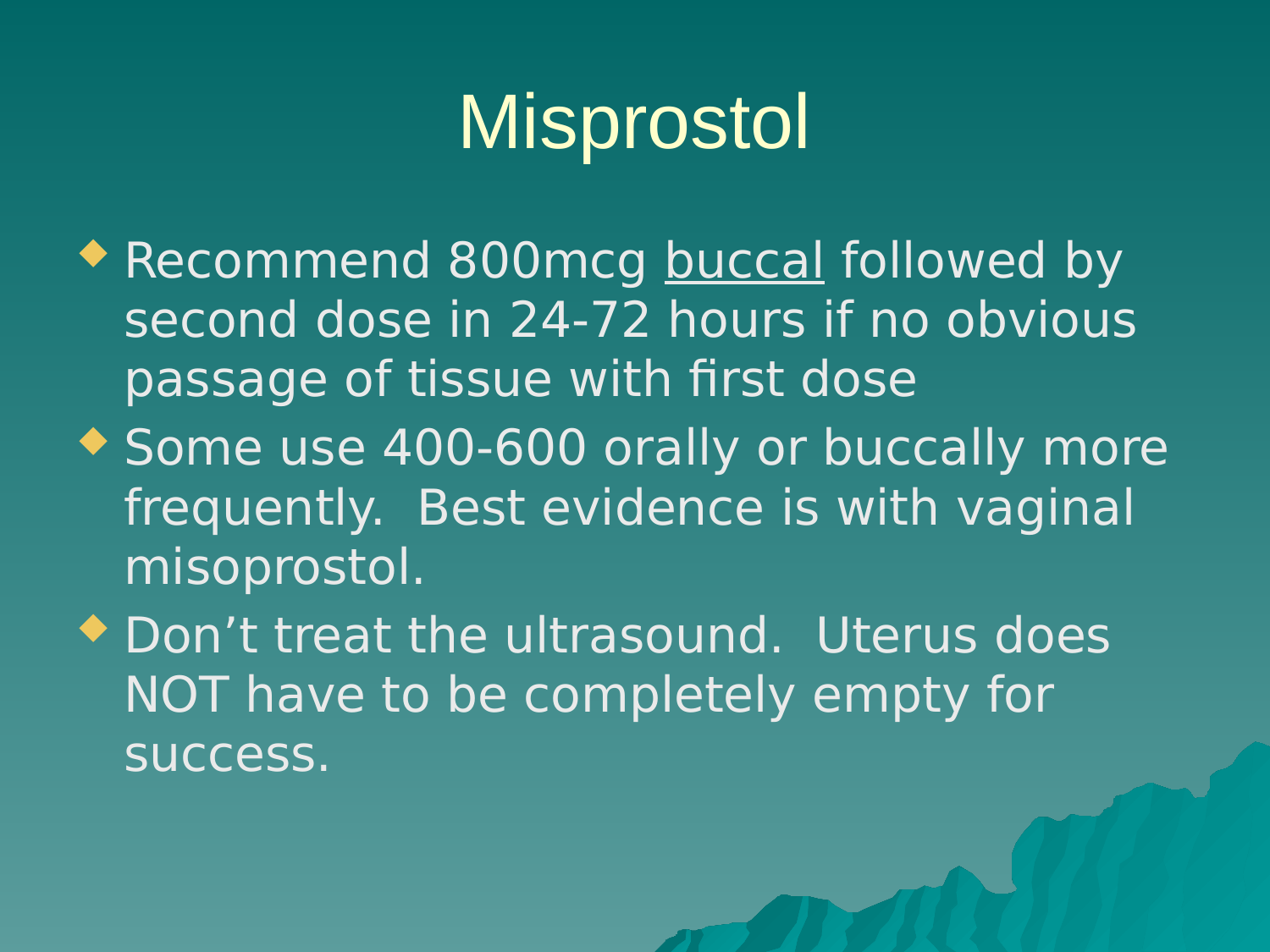

# Misprostol
Recommend 800mcg buccal followed by second dose in 24-72 hours if no obvious passage of tissue with first dose
Some use 400-600 orally or buccally more frequently.  Best evidence is with vaginal misoprostol.
Don’t treat the ultrasound.  Uterus does NOT have to be completely empty for success.